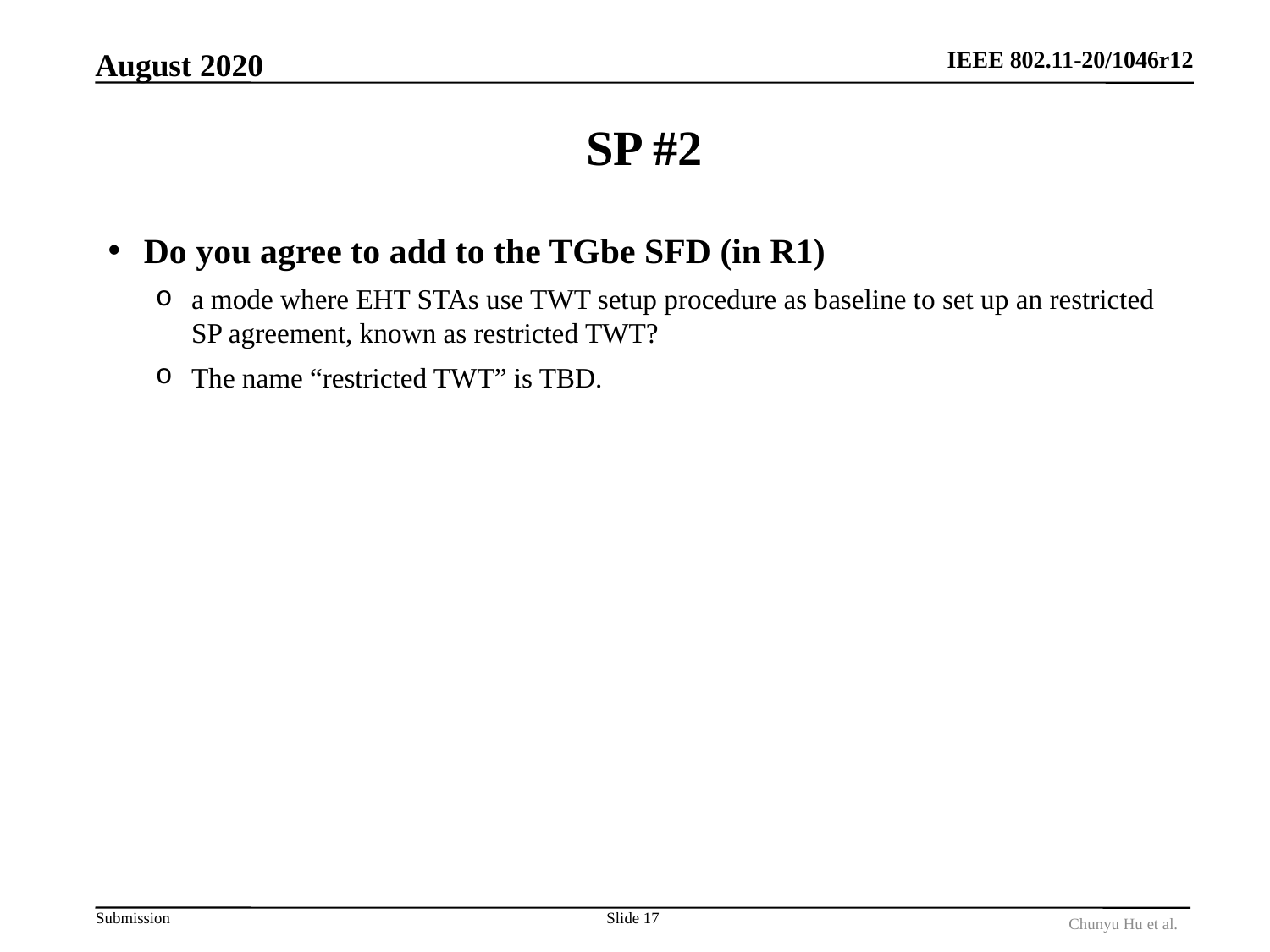

August 2020
# SP #2
Do you agree to add to the TGbe SFD (in R1)
a mode where EHT STAs use TWT setup procedure as baseline to set up an restricted SP agreement, known as restricted TWT?
The name “restricted TWT” is TBD.
Slide 17
Chunyu Hu et al.